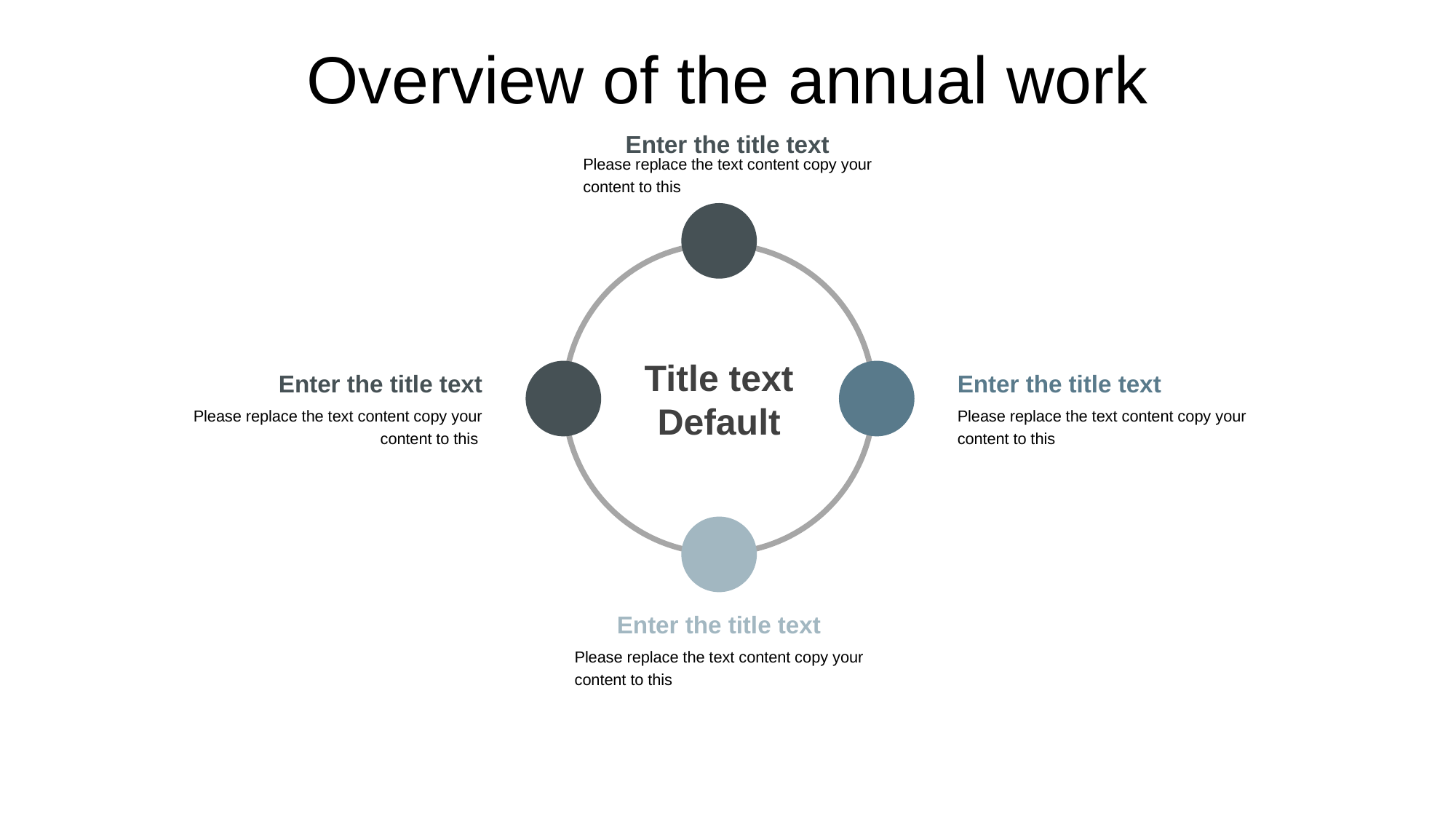

Overview of the annual work
Enter the title text
Please replace the text content copy your content to this

Title text
Default

Enter the title text
Please replace the text content copy your content to this
Enter the title text
Please replace the text content copy your content to this
Enter the title text
Please replace the text content copy your content to this